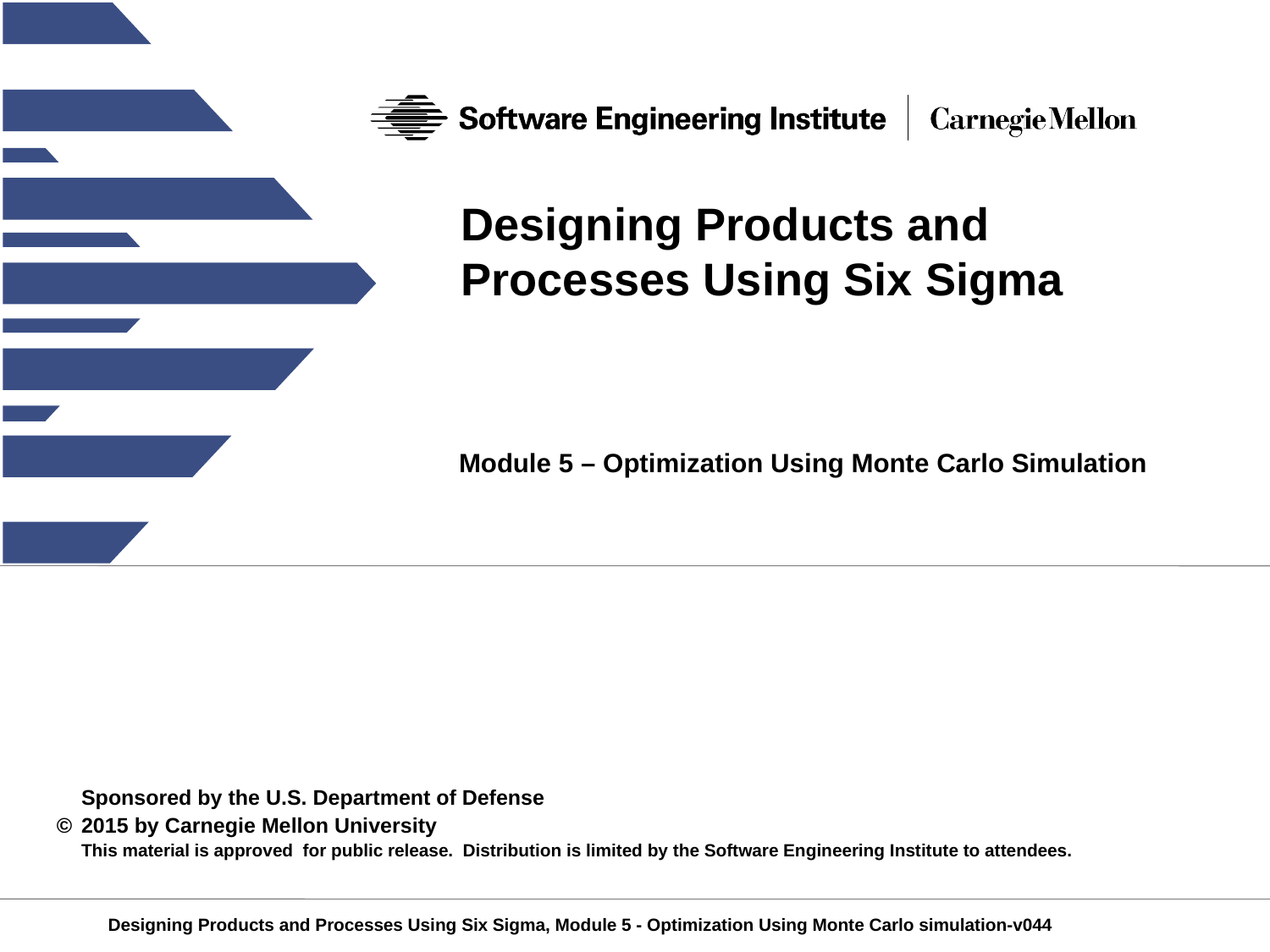

# Designing Products and Processes Using Six Sigma
Module 5 – Optimization Using Monte Carlo Simulation